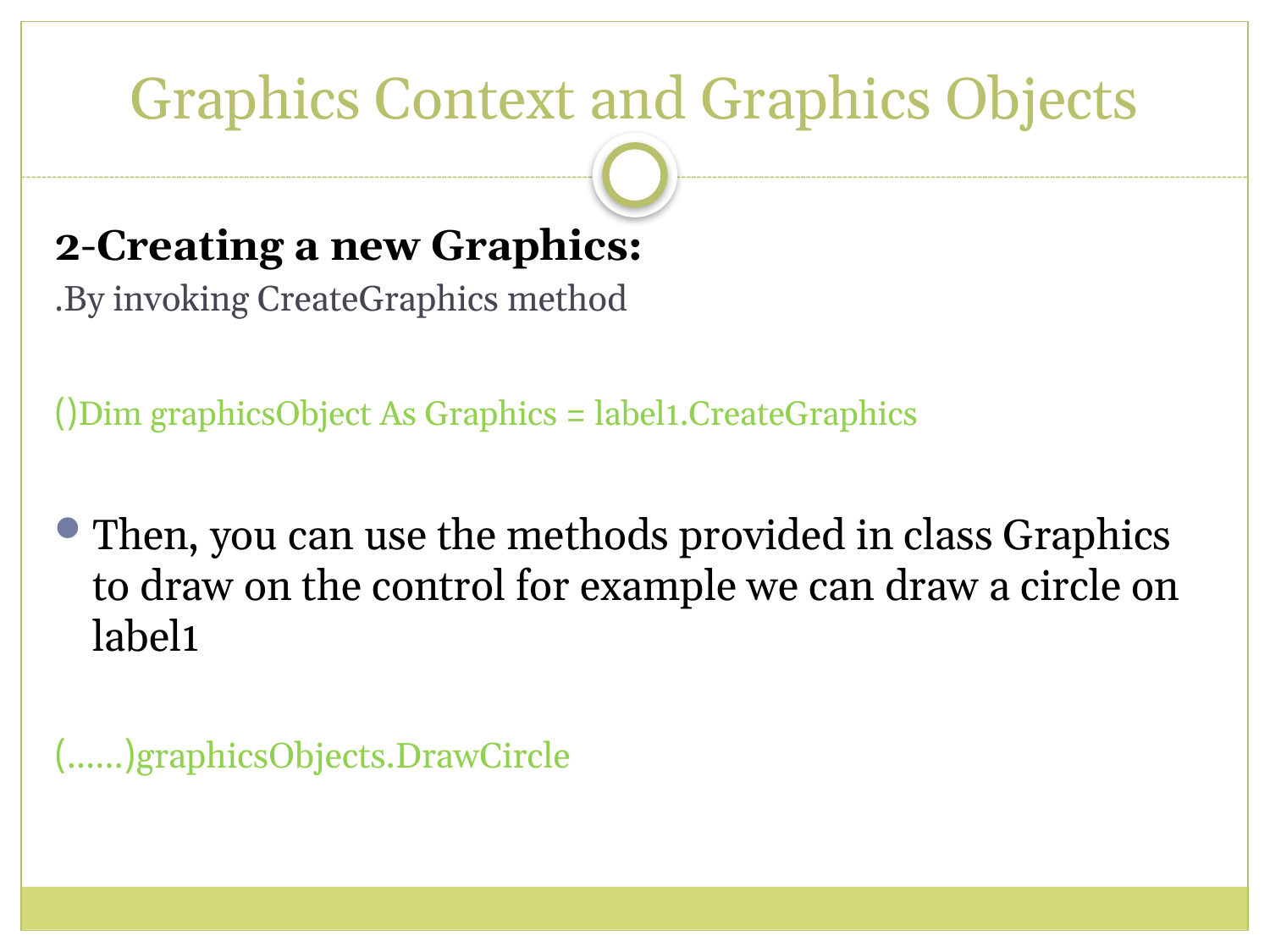

# Graphics Context and Graphics Objects
2-Creating a new Graphics:
By invoking CreateGraphics method.

Dim graphicsObject As Graphics = label1.CreateGraphics()

Then, you can use the methods provided in class Graphics to draw on the control for example we can draw a circle on label1

graphicsObjects.DrawCircle(……)